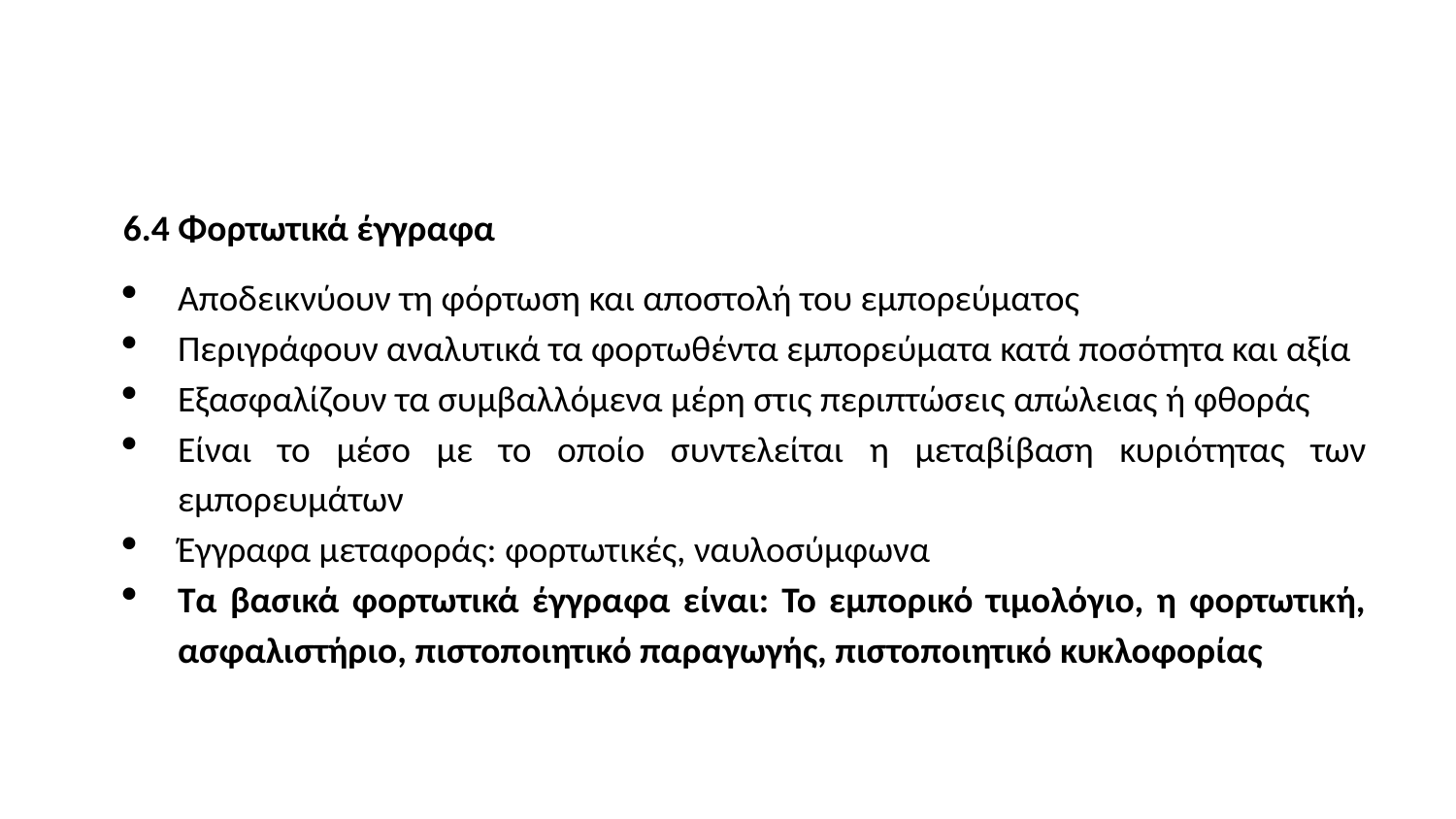

6.4 Φορτωτικά έγγραφα
Αποδεικνύουν τη φόρτωση και αποστολή του εμπορεύματος
Περιγράφουν αναλυτικά τα φορτωθέντα εμπορεύματα κατά ποσότητα και αξία
Εξασφαλίζουν τα συμβαλλόμενα μέρη στις περιπτώσεις απώλειας ή φθοράς
Είναι το μέσο με το οποίο συντελείται η μεταβίβαση κυριότητας των εμπορευμάτων
Έγγραφα μεταφοράς: φορτωτικές, ναυλοσύμφωνα
Τα βασικά φορτωτικά έγγραφα είναι: Το εμπορικό τιμολόγιο, η φορτωτική, ασφαλιστήριο, πιστοποιητικό παραγωγής, πιστοποιητικό κυκλοφορίας